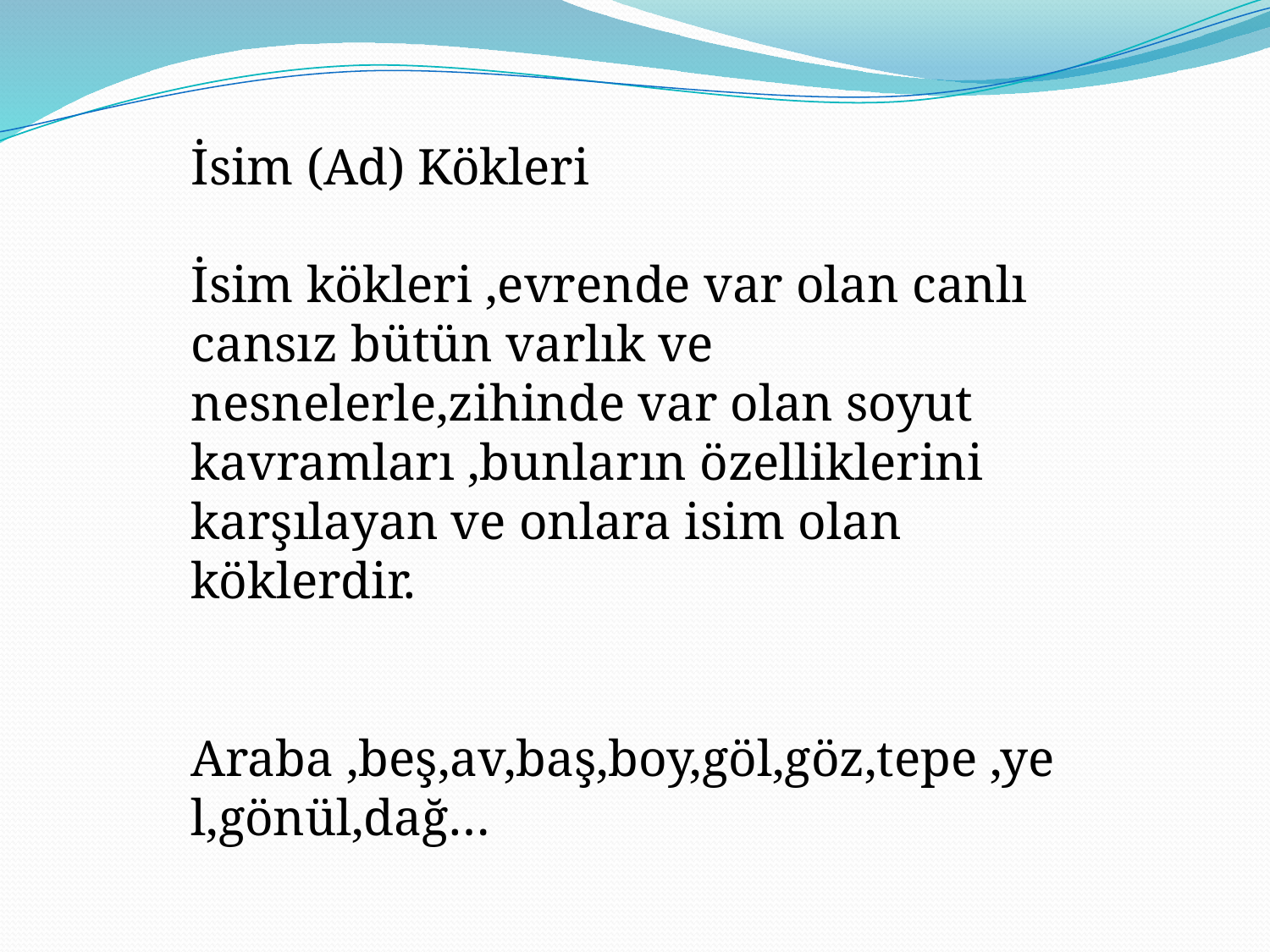

İsim (Ad) Kökleri

İsim kökleri ,evrende var olan canlı cansız bütün varlık ve nesnelerle,zihinde var olan soyut kavramları ,bunların özelliklerini karşılayan ve onlara isim olan köklerdir.

Araba ,beş,av,baş,boy,göl,göz,tepe ,yel,gönül,dağ…